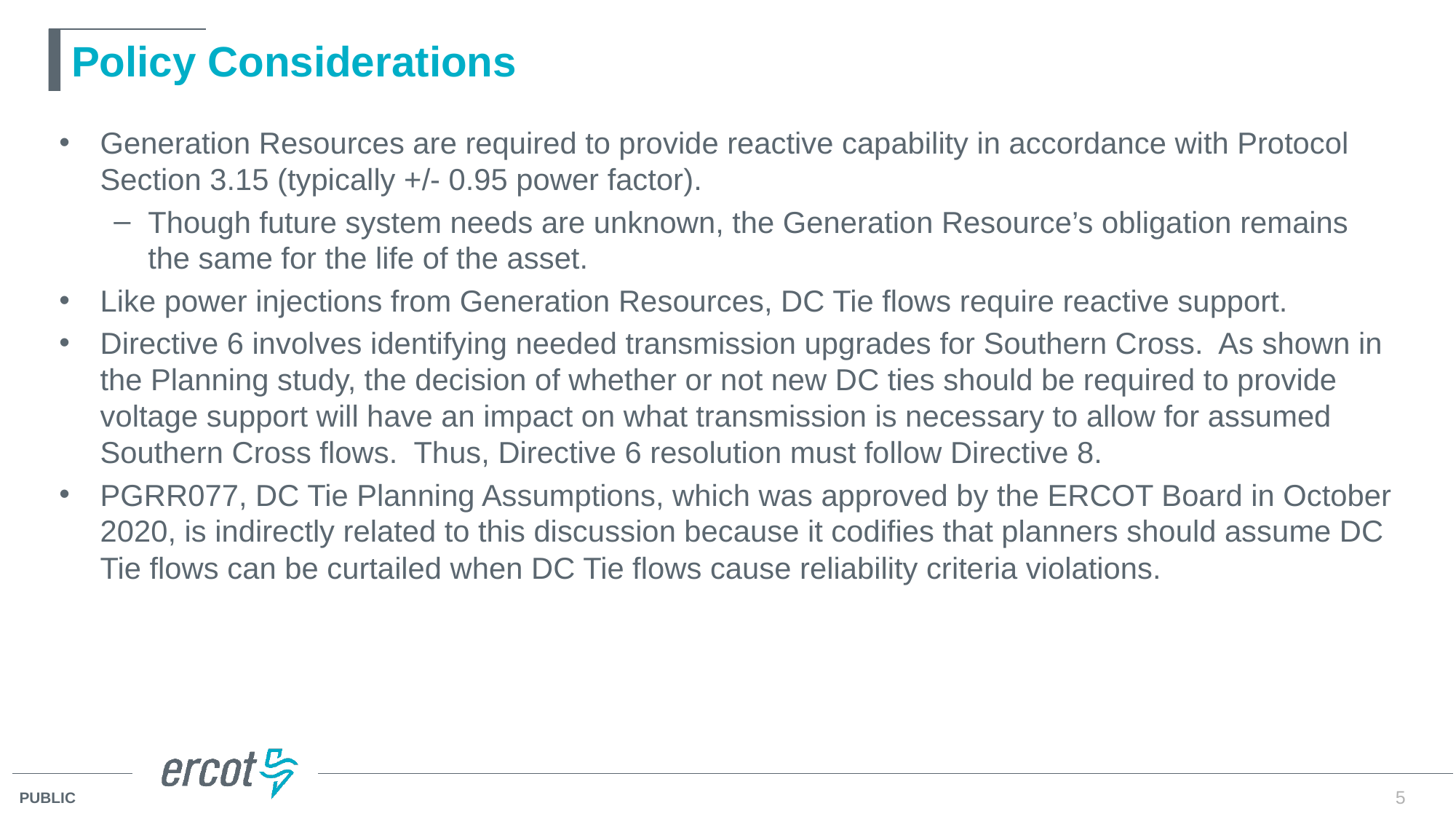

# Policy Considerations
Generation Resources are required to provide reactive capability in accordance with Protocol Section 3.15 (typically +/- 0.95 power factor).
Though future system needs are unknown, the Generation Resource’s obligation remains the same for the life of the asset.
Like power injections from Generation Resources, DC Tie flows require reactive support.
Directive 6 involves identifying needed transmission upgrades for Southern Cross.  As shown in the Planning study, the decision of whether or not new DC ties should be required to provide voltage support will have an impact on what transmission is necessary to allow for assumed Southern Cross flows.  Thus, Directive 6 resolution must follow Directive 8.
PGRR077, DC Tie Planning Assumptions, which was approved by the ERCOT Board in October 2020, is indirectly related to this discussion because it codifies that planners should assume DC Tie flows can be curtailed when DC Tie flows cause reliability criteria violations.
5